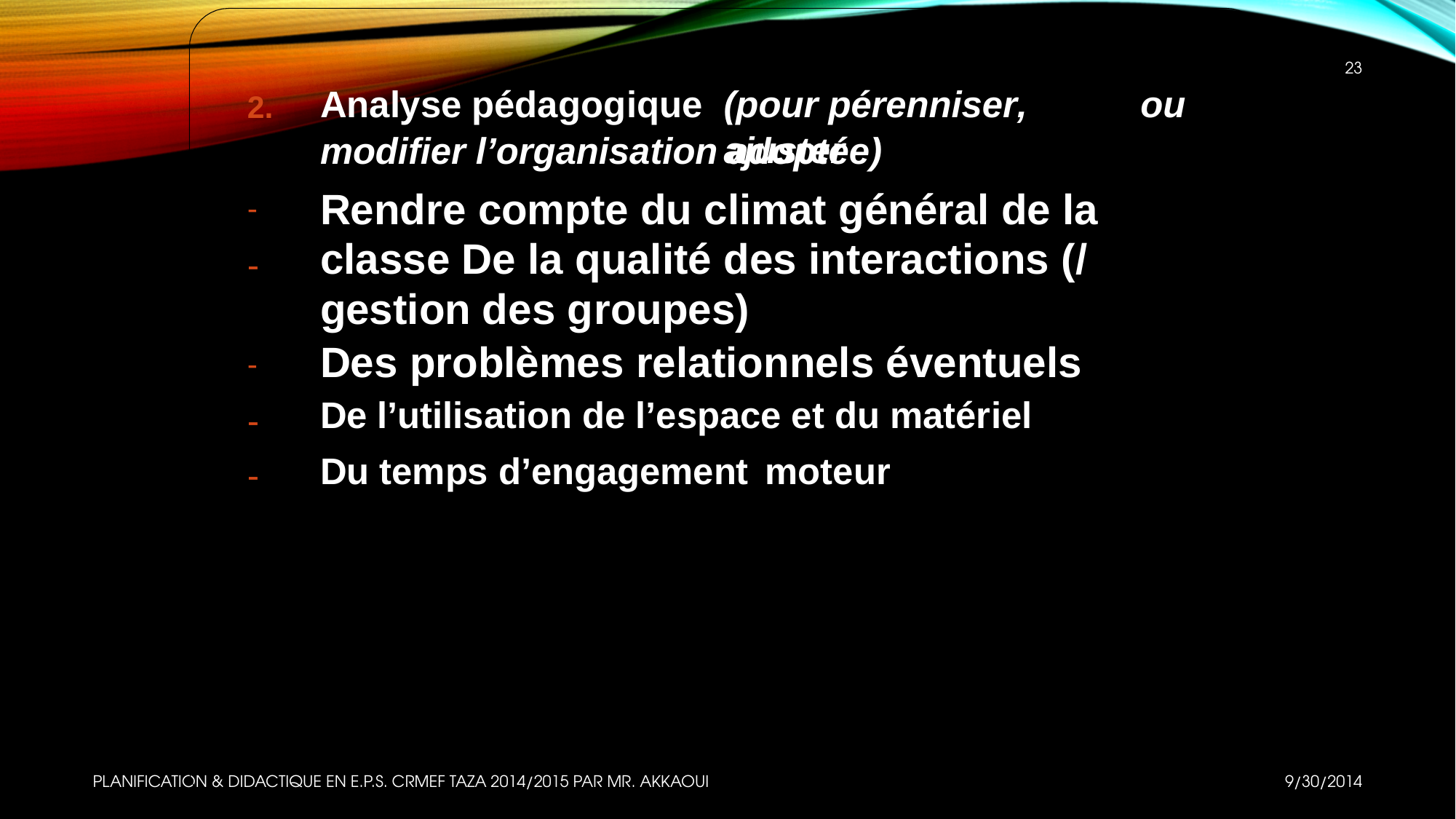

23
Analyse pédagogique
(pour pérenniser, ajuster
ou
2.
modifier l’organisation adoptée)
Rendre compte du climat général de la classe De la qualité des interactions (/ gestion des groupes)
Des problèmes relationnels éventuels
De l’utilisation de l’espace et du matériel
-
-
-
-
-
Du temps d’engagement
moteur
PLANIFICATION & DIDACTIQUE EN E.P.S. CRMEF TAZA 2014/2015 PAR MR. AKKAOUI
9/30/2014